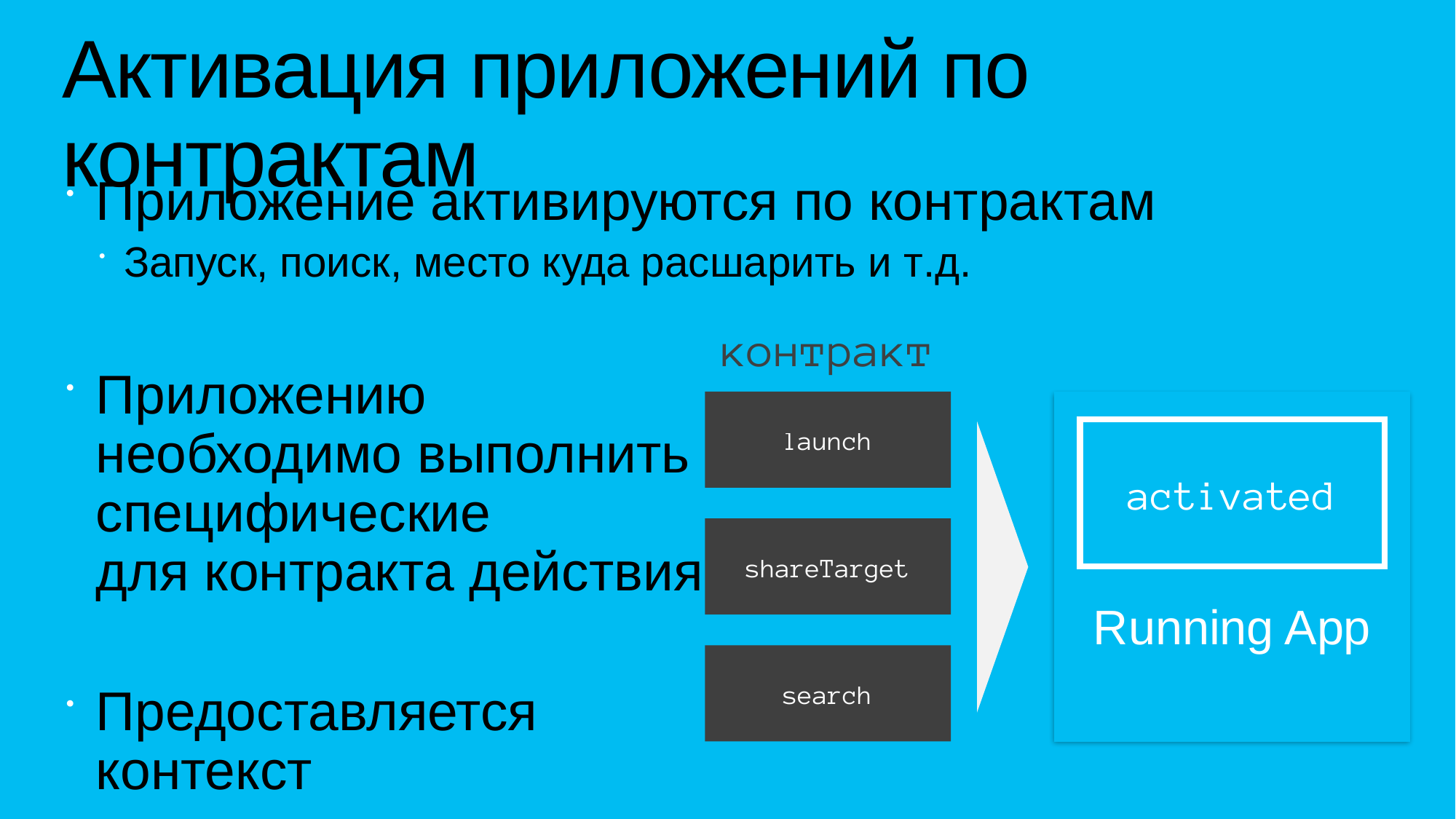

# Активация приложений по контрактам
Приложение активируются по контрактам
Запуск, поиск, место куда расшарить и т.д.

Приложению
необходимо выполнить
специфические
для контракта действия

Предоставляется
контекст
контракт
launch

Running App
activated
shareTarget

search